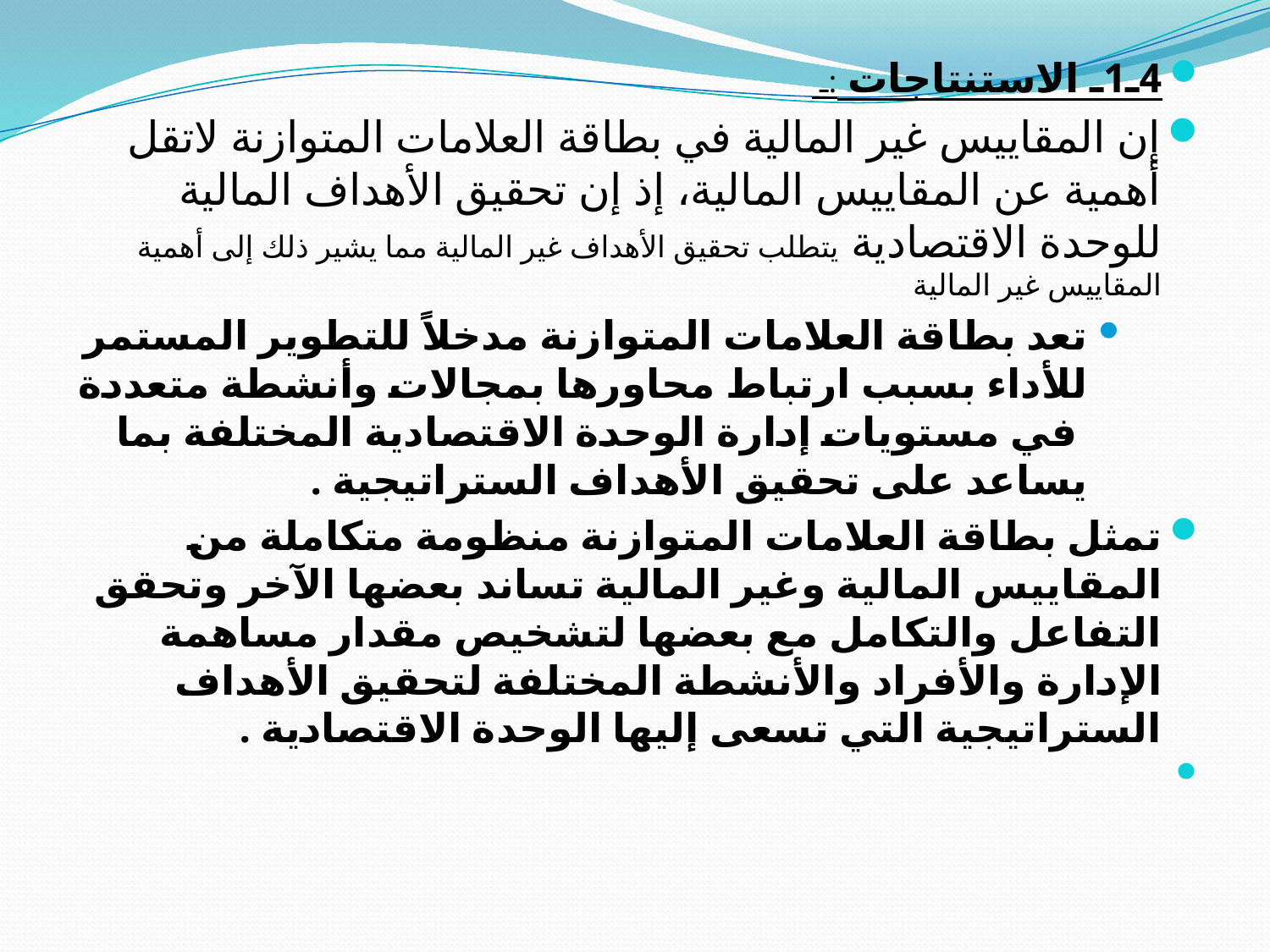

#
4ـ1ـ الاستنتاجات :ـ
إن المقاييس غير المالية في بطاقة العلامات المتوازنة لاتقل أهمية عن المقاييس المالية، إذ إن تحقيق الأهداف المالية للوحدة الاقتصادية يتطلب تحقيق الأهداف غير المالية مما يشير ذلك إلى أهمية المقاييس غير المالية
تعد بطاقة العلامات المتوازنة مدخلاً للتطوير المستمر للأداء بسبب ارتباط محاورها بمجالات وأنشطة متعددة  في مستويات إدارة الوحدة الاقتصادية المختلفة بما يساعد على تحقيق الأهداف الستراتيجية .
تمثل بطاقة العلامات المتوازنة منظومة متكاملة من المقاييس المالية وغير المالية تساند بعضها الآخر وتحقق التفاعل والتكامل مع بعضها لتشخيص مقدار مساهمة الإدارة والأفراد والأنشطة المختلفة لتحقيق الأهداف الستراتيجية التي تسعى إليها الوحدة الاقتصادية .